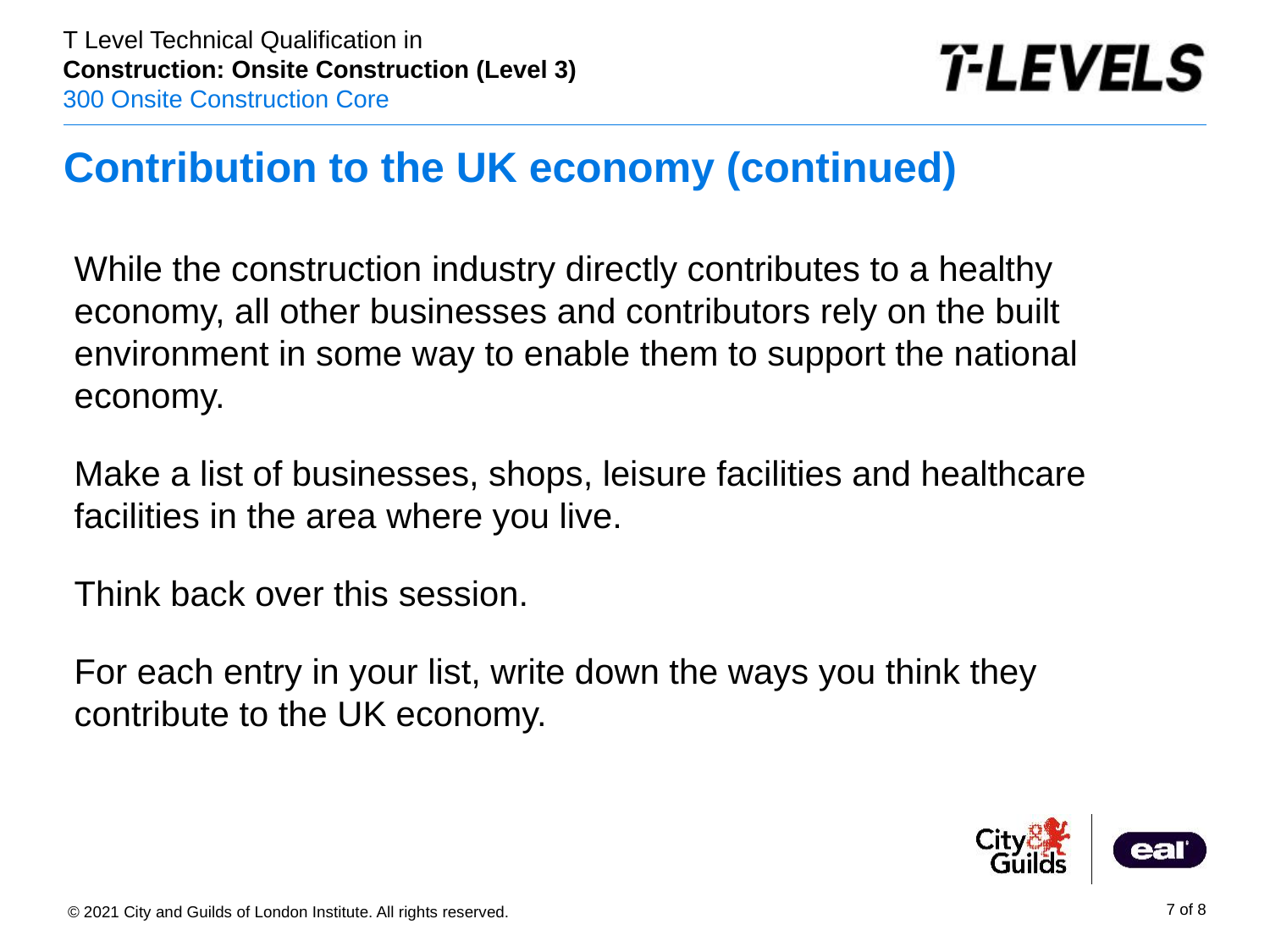

# Contribution to the UK economy (continued)
While the construction industry directly contributes to a healthy economy, all other businesses and contributors rely on the built environment in some way to enable them to support the national economy.

Make a list of businesses, shops, leisure facilities and healthcare facilities in the area where you live.
Think back over this session.
For each entry in your list, write down the ways you think they contribute to the UK economy.